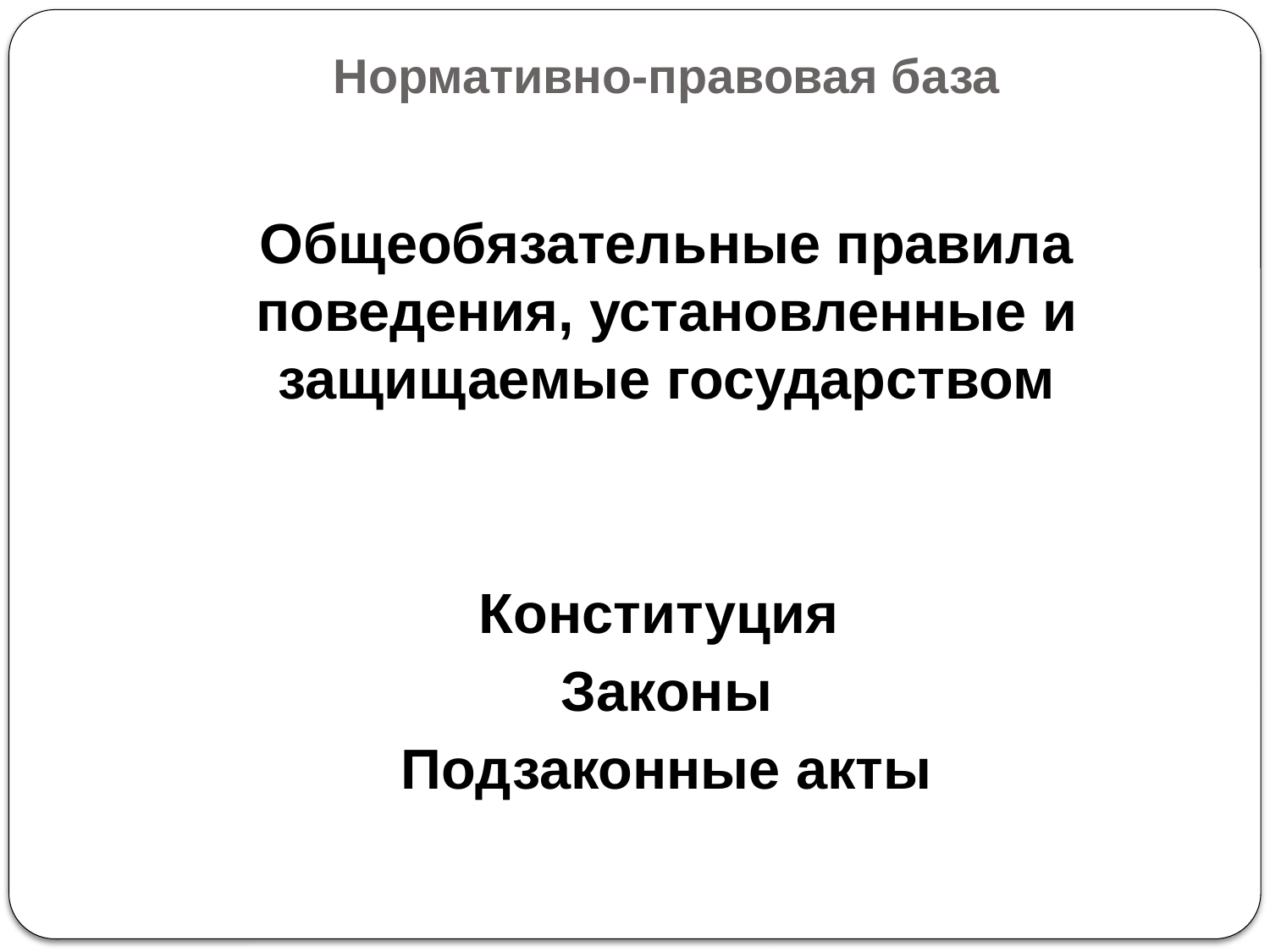

# Нормативно-правовая база
Общеобязательные правила поведения, установленные и защищаемые государством

Конституция
Законы
Подзаконные акты